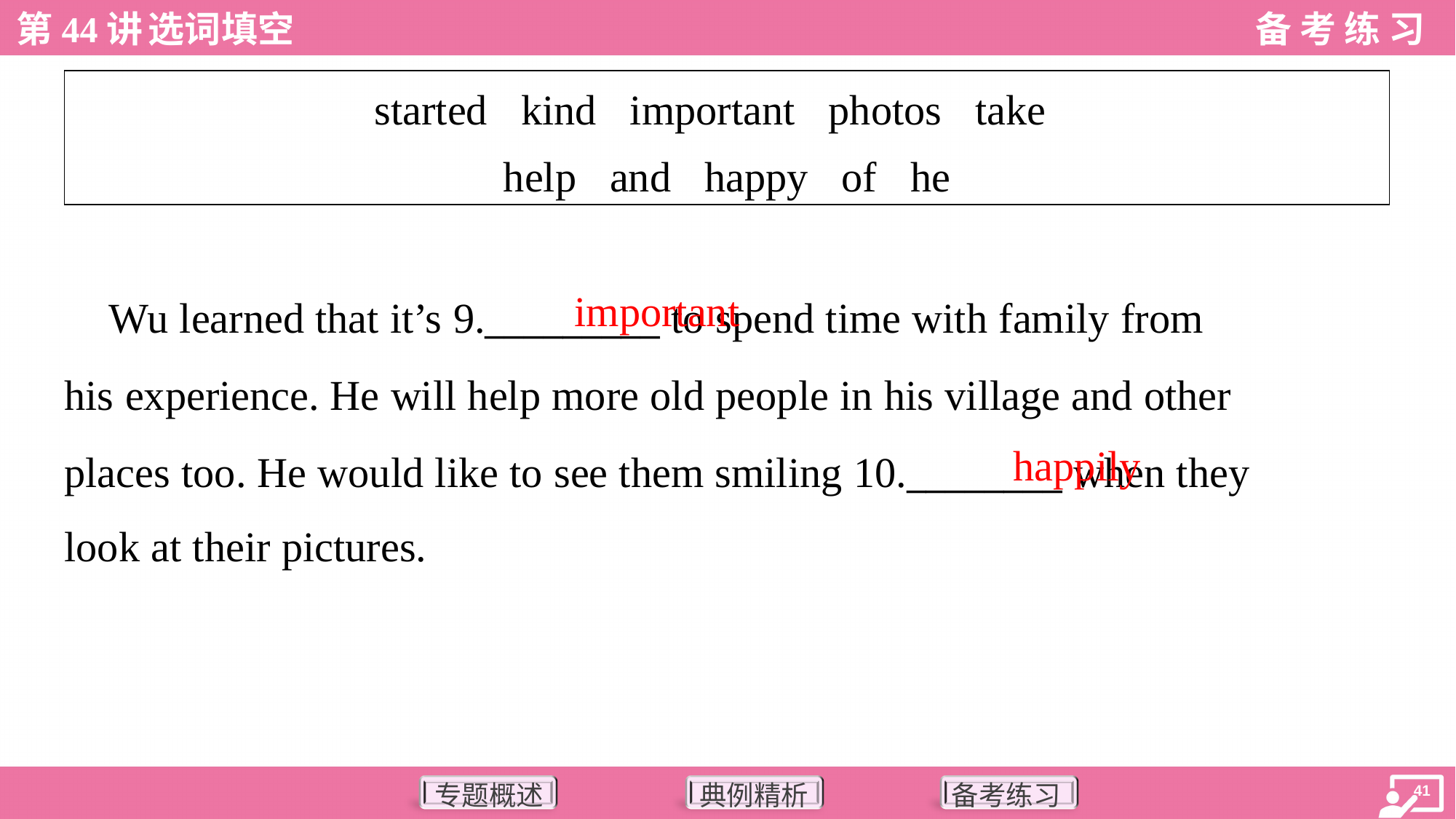

| started kind important photos take help and happy of he |
| --- |
important
    Wu learned that it’s 9._________ to spend time with family from
his experience. He will help more old people in his village and other
places too. He would like to see them smiling 10.________ when they
look at their pictures.
happily